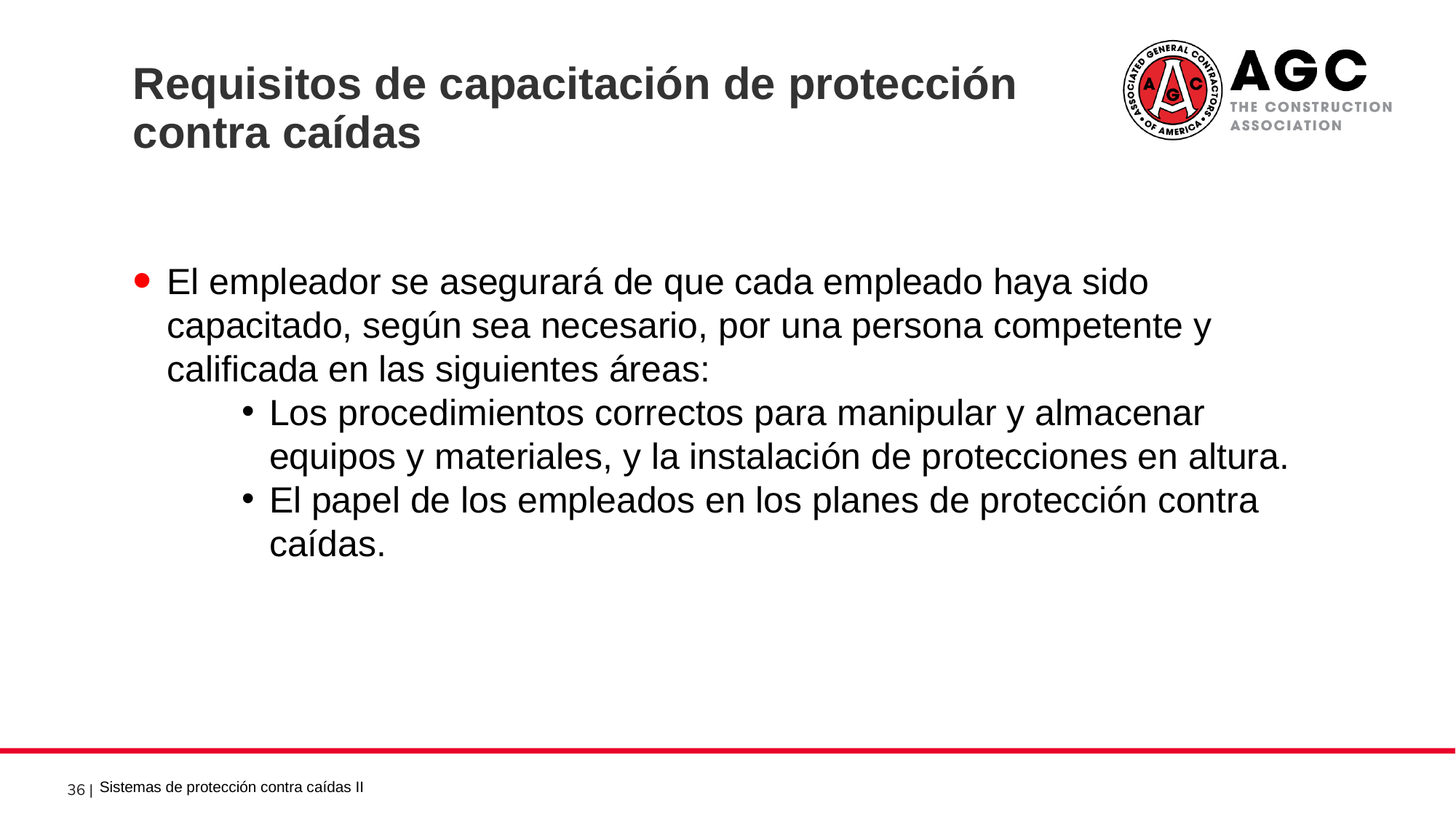

Requisitos de capacitación de protección contra caídas 3
El empleador se asegurará de que cada empleado haya sido capacitado, según sea necesario, por una persona competente y calificada en las siguientes áreas:
Los procedimientos correctos para manipular y almacenar equipos y materiales, y la instalación de protecciones en altura.
El papel de los empleados en los planes de protección contra caídas.
Sistemas de protección contra caídas II